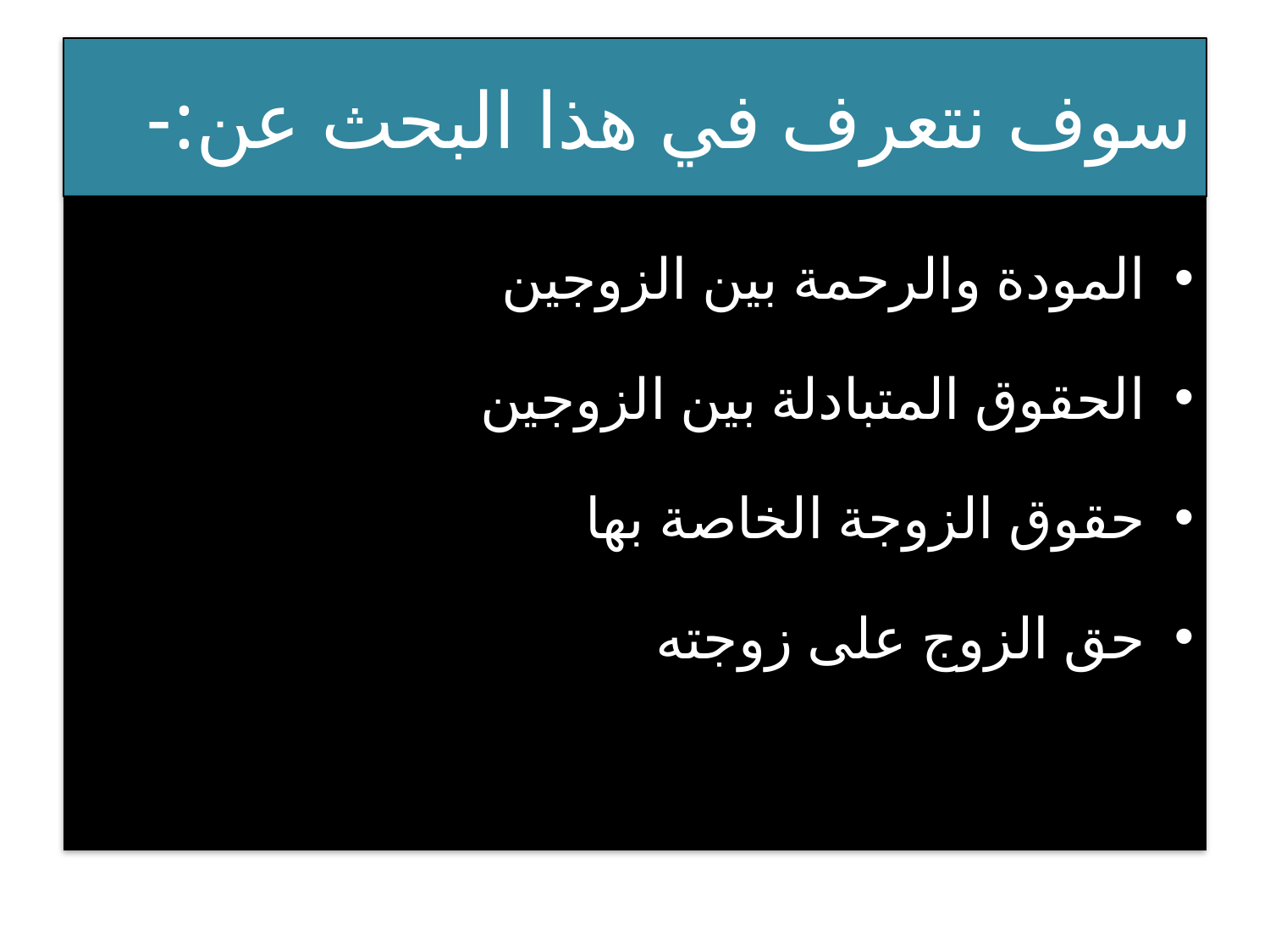

# سوف نتعرف في هذا البحث عن:-
المودة والرحمة بين الزوجين
الحقوق المتبادلة بين الزوجين
حقوق الزوجة الخاصة بها
حق الزوج على زوجته